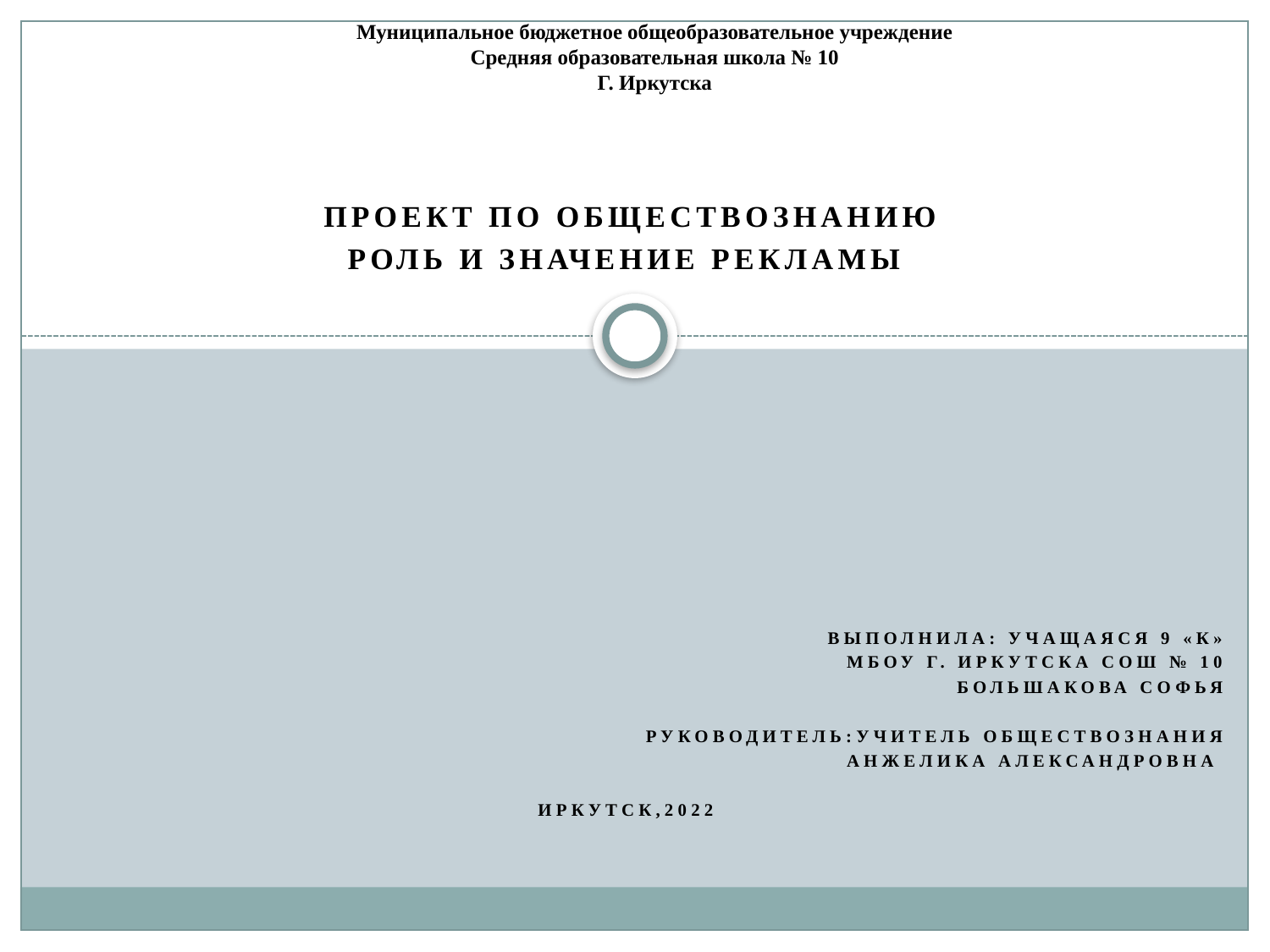

# Муниципальное бюджетное общеобразовательное учреждение Средняя образовательная школа № 10 Г. Иркутска

Проект по обществознанию
Роль и значение рекламы

 Выполнила: учащаяся 9 «К»
                    МБОУ г. Иркутска СОШ № 10
Большакова Софья

   Руководитель:учитель обществознания
 Анжелика Александровна

Иркутск,2022